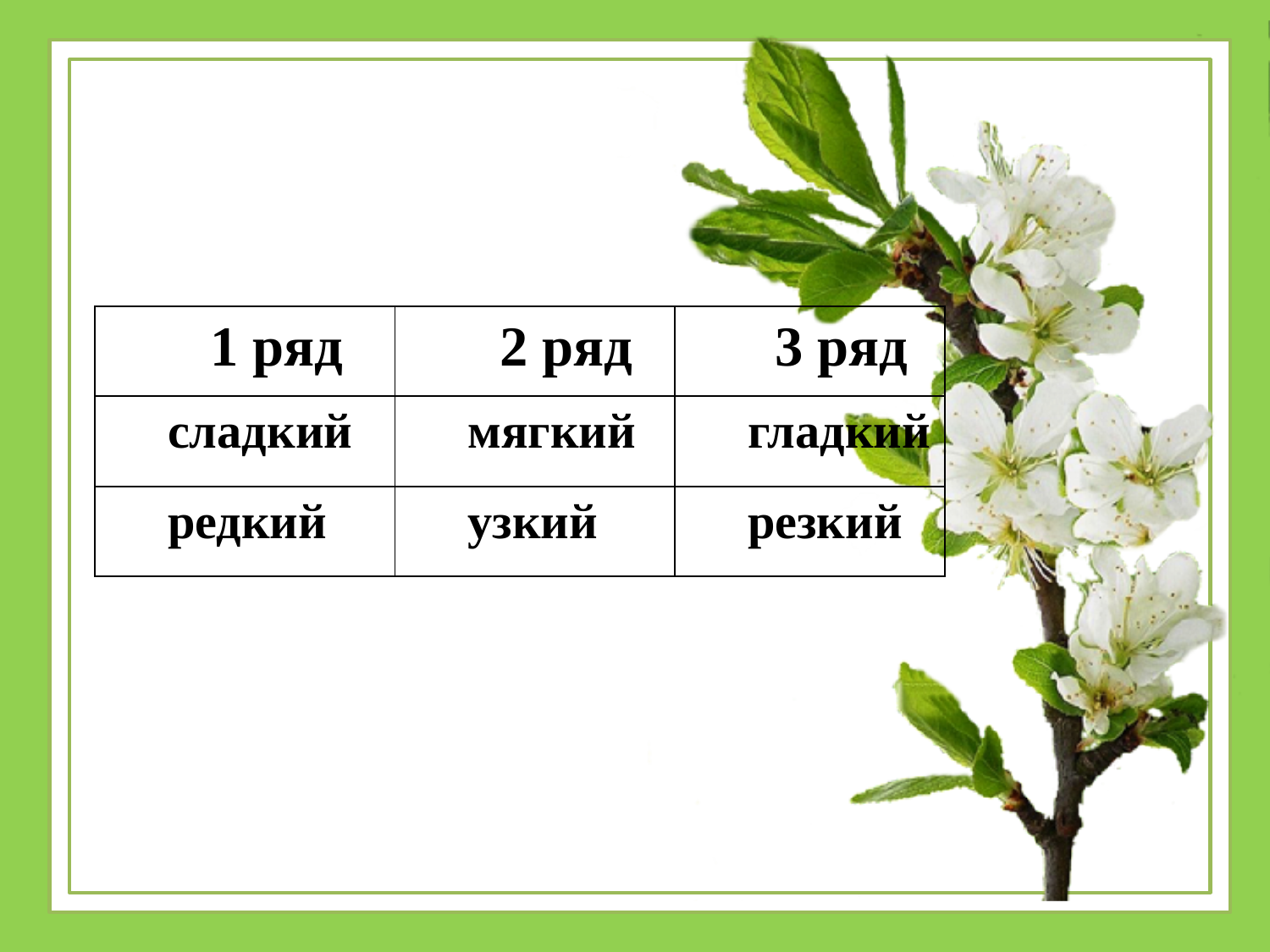

| 1 ряд | 2 ряд | 3 ряд |
| --- | --- | --- |
| сладкий | мягкий | гладкий |
| редкий | узкий | резкий |